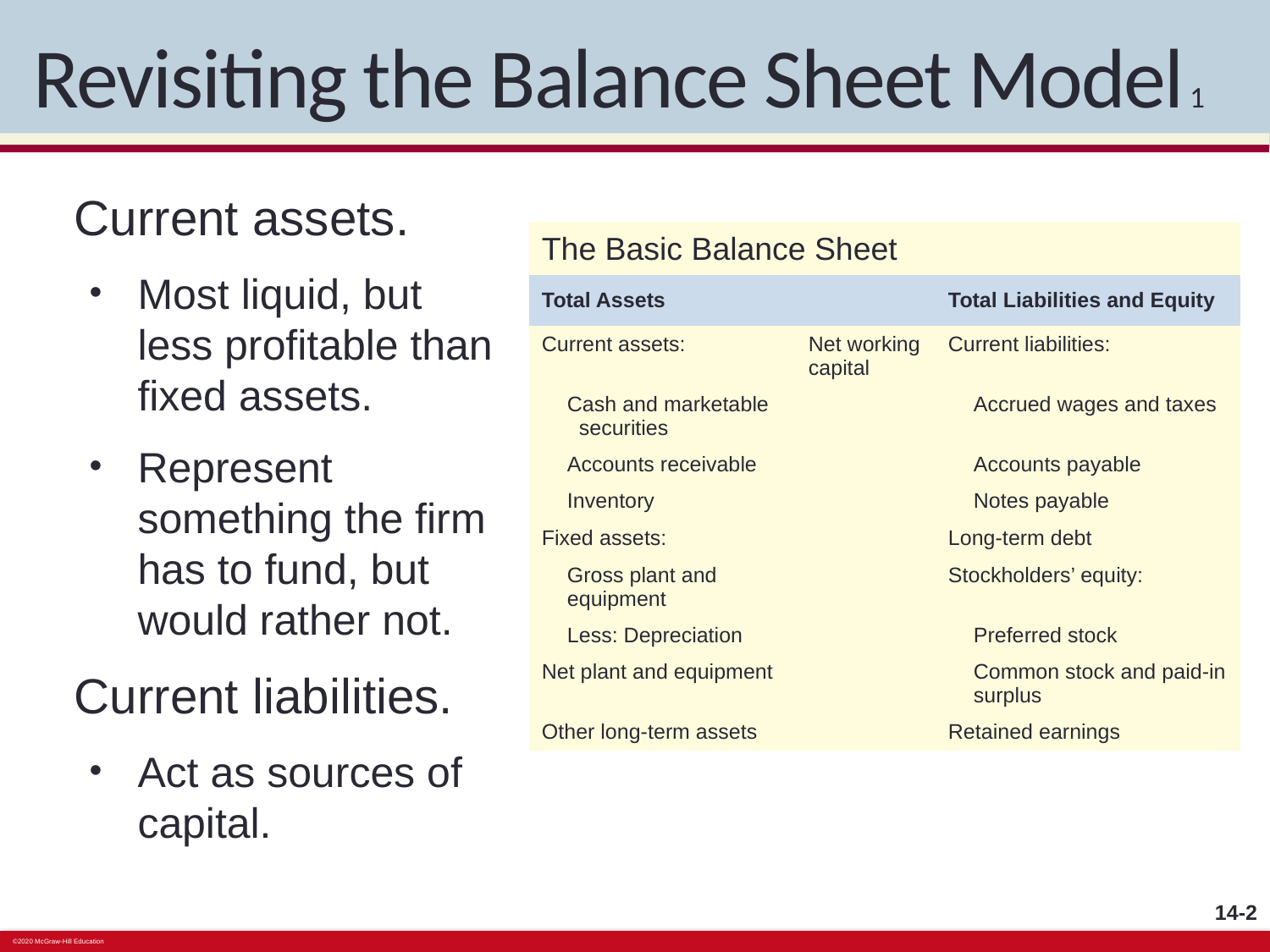

# Revisiting the Balance Sheet Model 1
Current assets.
Most liquid, but less profitable than fixed assets.
Represent something the firm has to fund, but would rather not.
Current liabilities.
Act as sources of capital.
The Basic Balance Sheet
| Total Assets |  | Total Liabilities and Equity |
| --- | --- | --- |
| Current assets: | Net working capital | Current liabilities: |
| Cash and marketable securities |  | Accrued wages and taxes |
| Accounts receivable |  | Accounts payable |
| Inventory |  | Notes payable |
| Fixed assets: |  | Long-term debt |
| Gross plant and equipment |  | Stockholders’ equity: |
| Less: Depreciation |  | Preferred stock |
| Net plant and equipment |  | Common stock and paid-in surplus |
| Other long-term assets |  | Retained earnings |